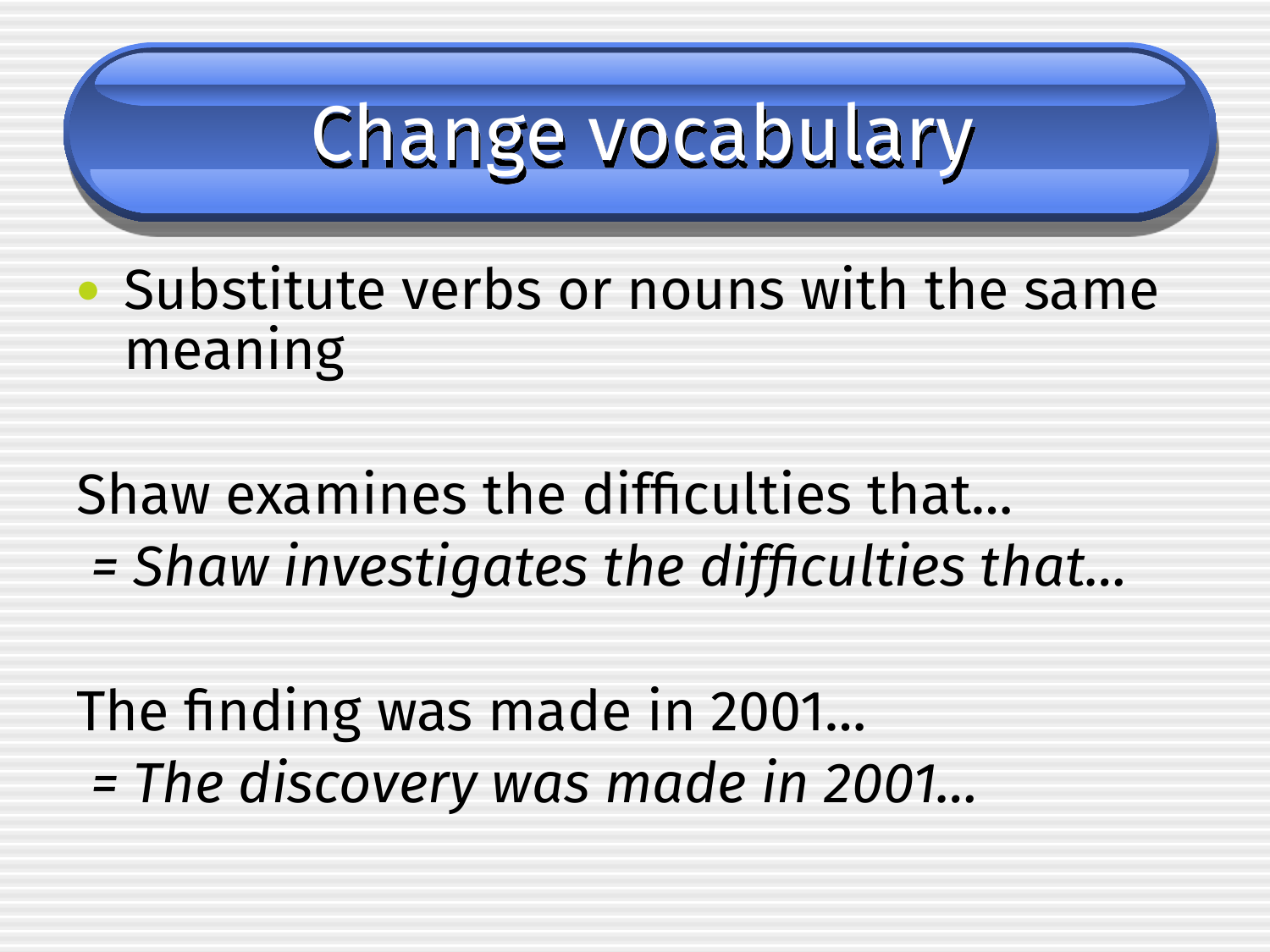

# Change vocabulary
Substitute verbs or nouns with the same meaning

Shaw examines the difficulties that…
 = Shaw investigates the difficulties that…

The finding was made in 2001…
 = The discovery was made in 2001…